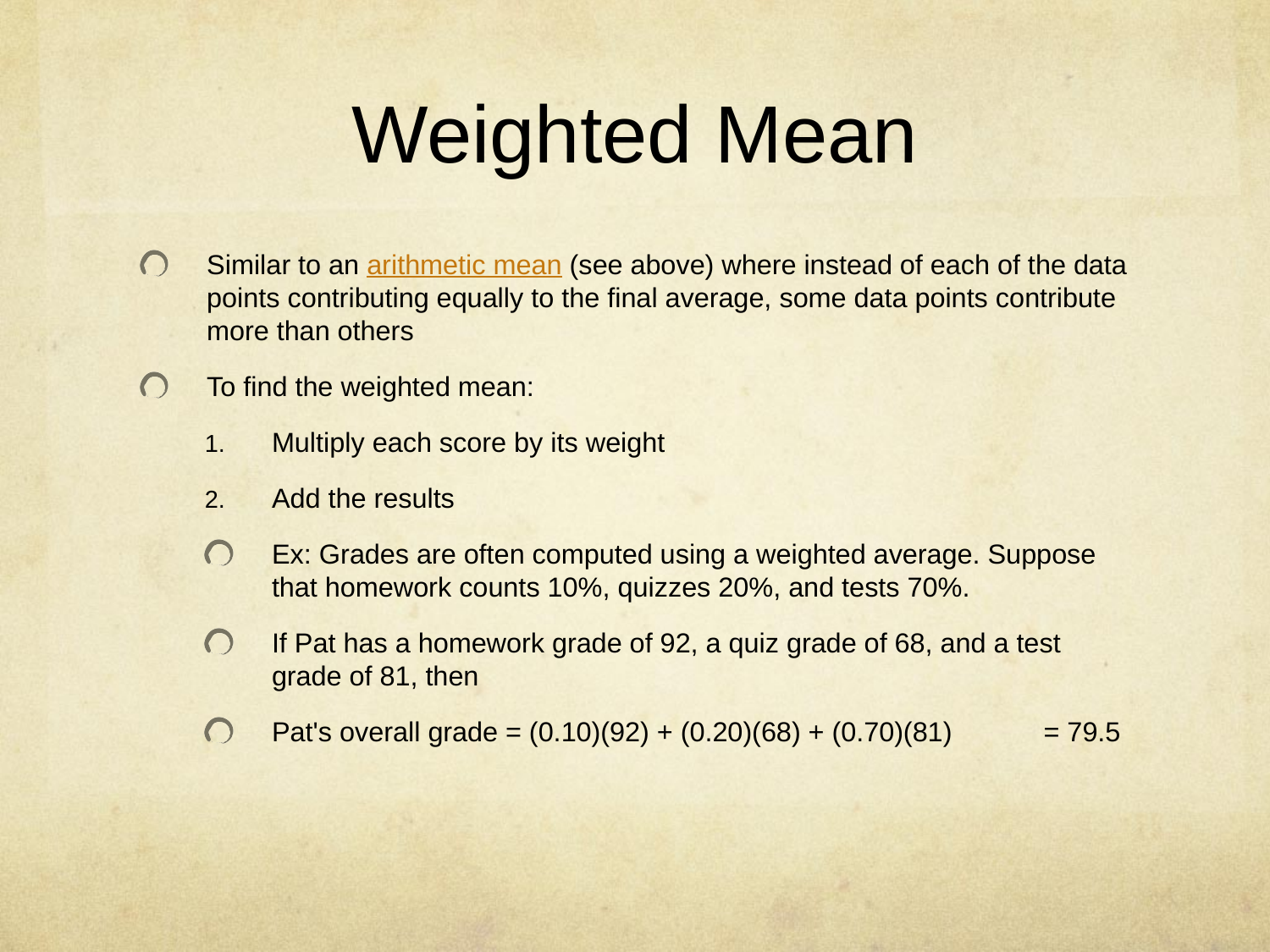

# Weighted Mean
Similar to an arithmetic mean (see above) where instead of each of the data points contributing equally to the final average, some data points contribute more than others
To find the weighted mean:
Multiply each score by its weight
Add the results
Ex: Grades are often computed using a weighted average. Suppose that homework counts 10%, quizzes 20%, and tests 70%.
If Pat has a homework grade of 92, a quiz grade of 68, and a test grade of 81, then
Pat's overall grade = (0.10)(92) + (0.20)(68) + (0.70)(81)             = 79.5